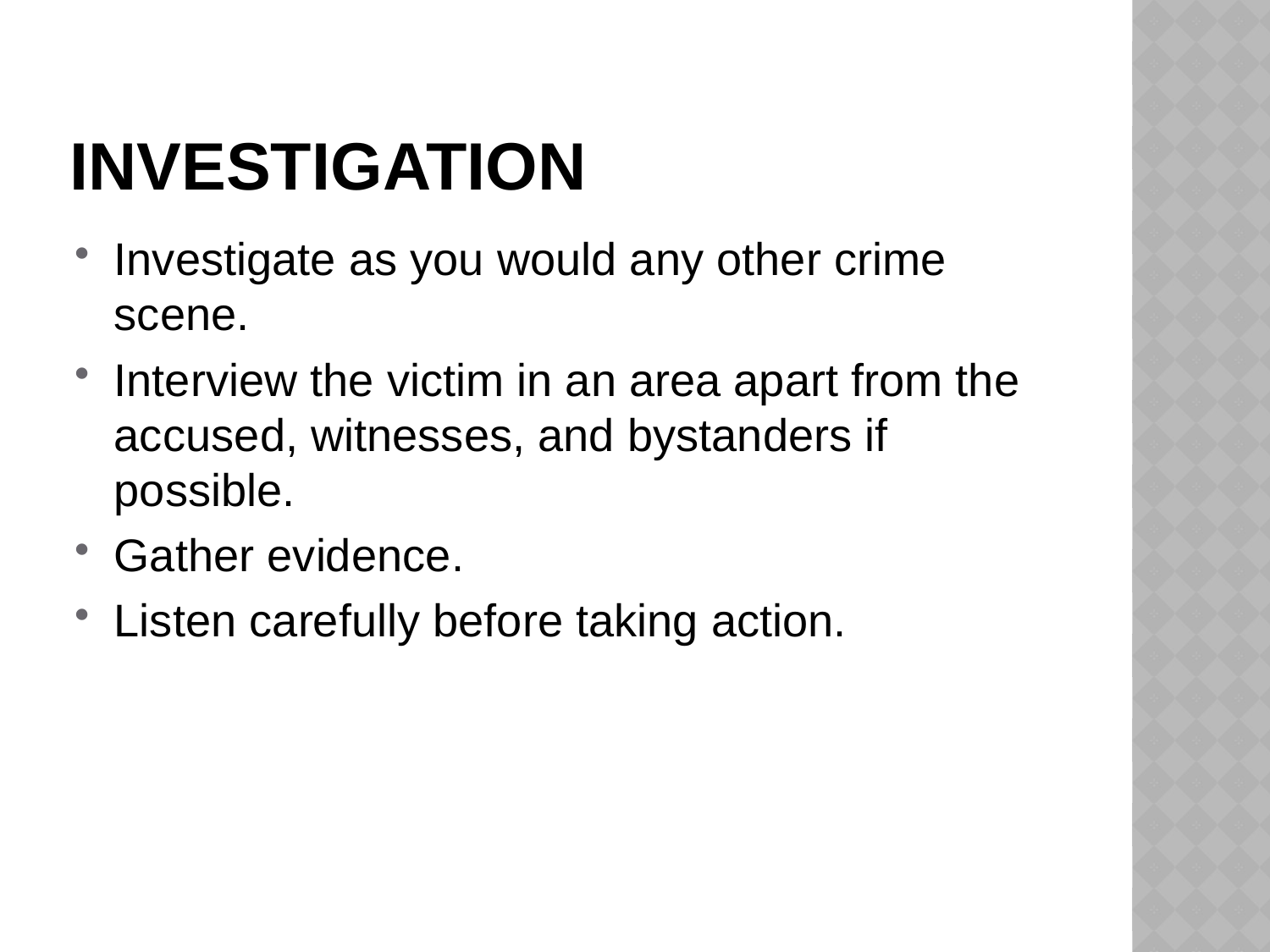

# Investigation
Investigate as you would any other crime scene.
Interview the victim in an area apart from the accused, witnesses, and bystanders if possible.
Gather evidence.
Listen carefully before taking action.